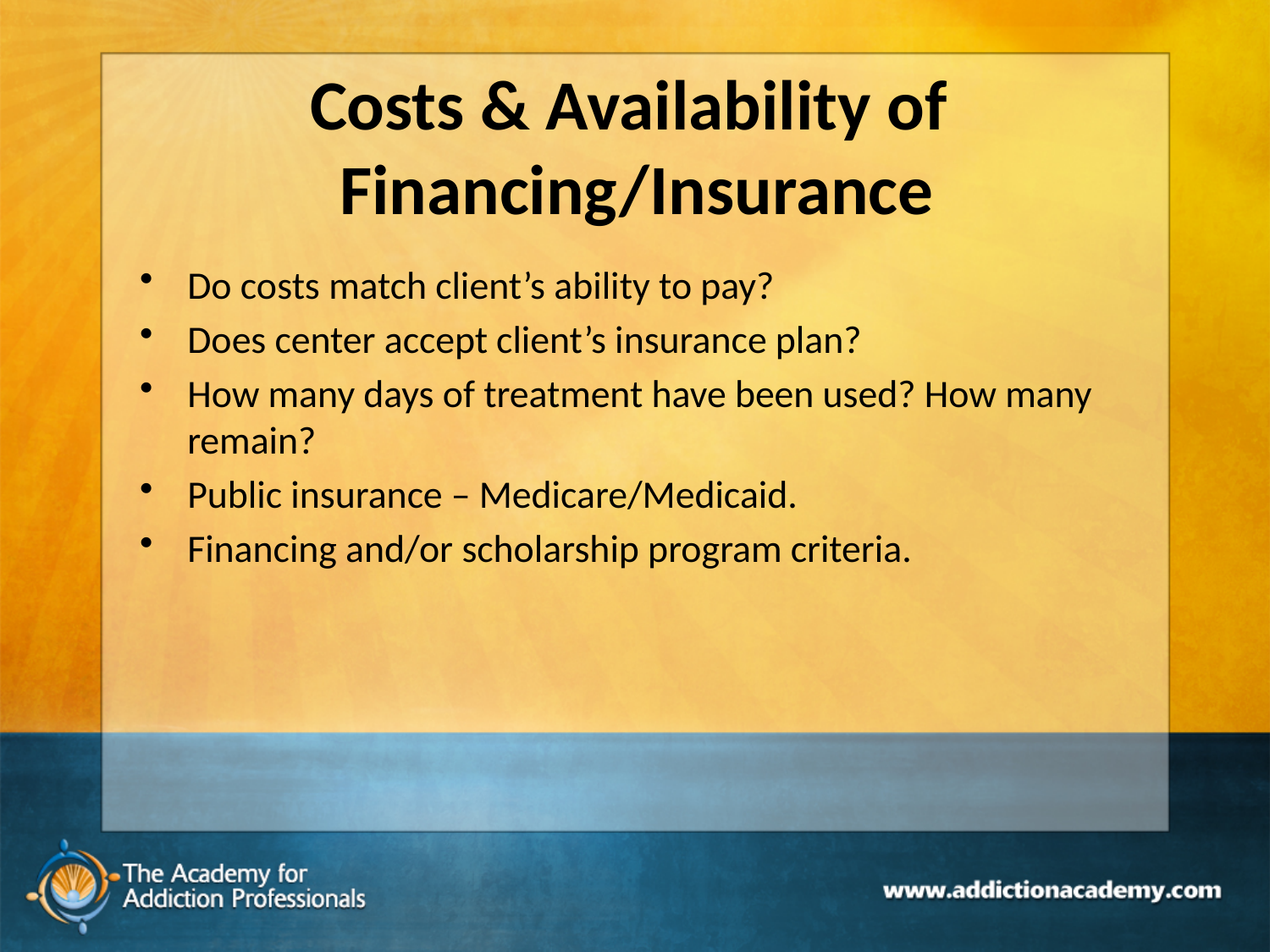

#
Costs & Availability of
Financing/Insurance
Do costs match client’s ability to pay?
Does center accept client’s insurance plan?
How many days of treatment have been used? How many remain?
Public insurance – Medicare/Medicaid.
Financing and/or scholarship program criteria.